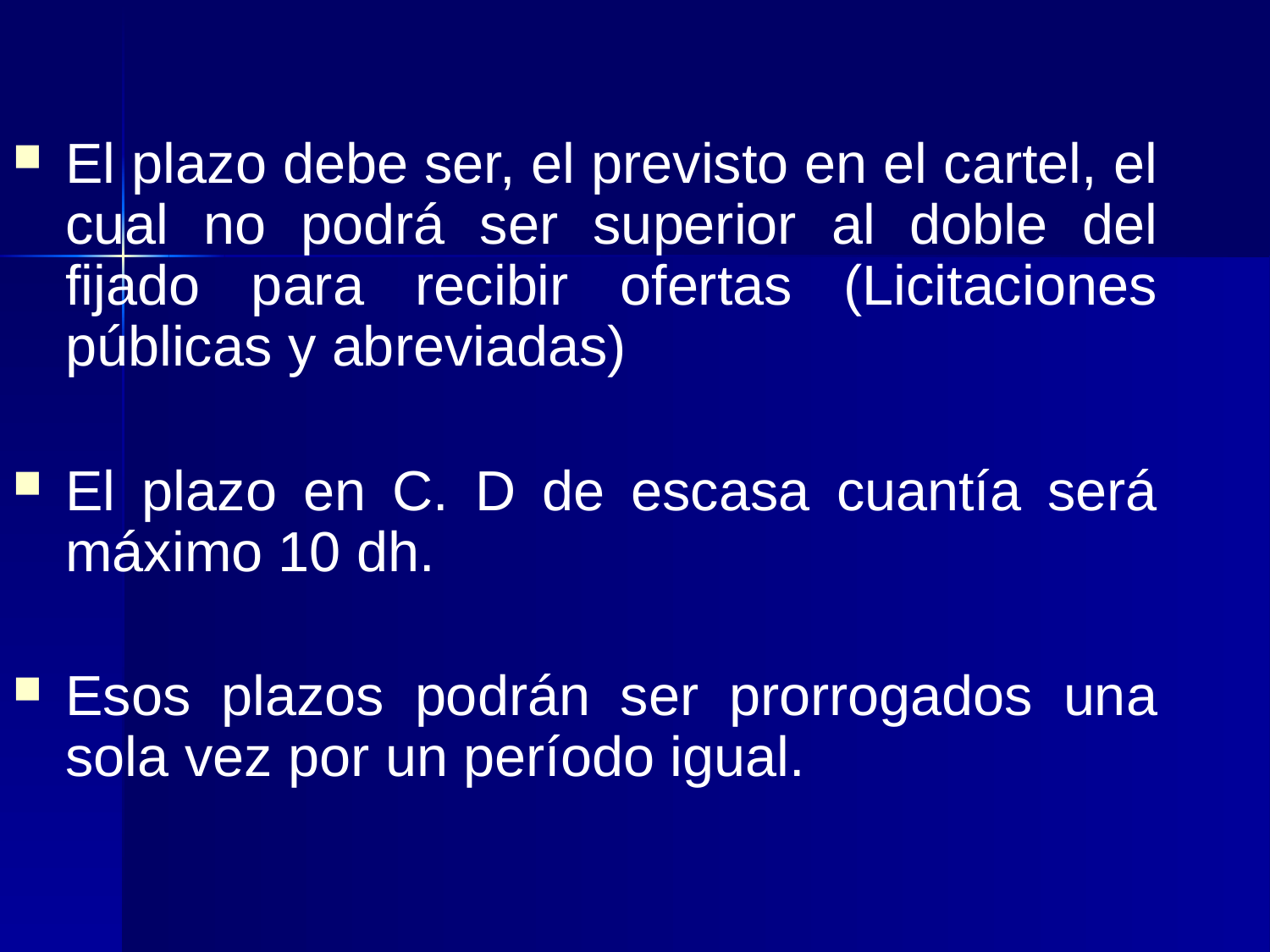

El plazo debe ser, el previsto en el cartel, el cual no podrá ser superior al doble del fijado para recibir ofertas (Licitaciones públicas y abreviadas)

El plazo en C. D de escasa cuantía será máximo 10 dh.

Esos plazos podrán ser prorrogados una sola vez por un período igual.